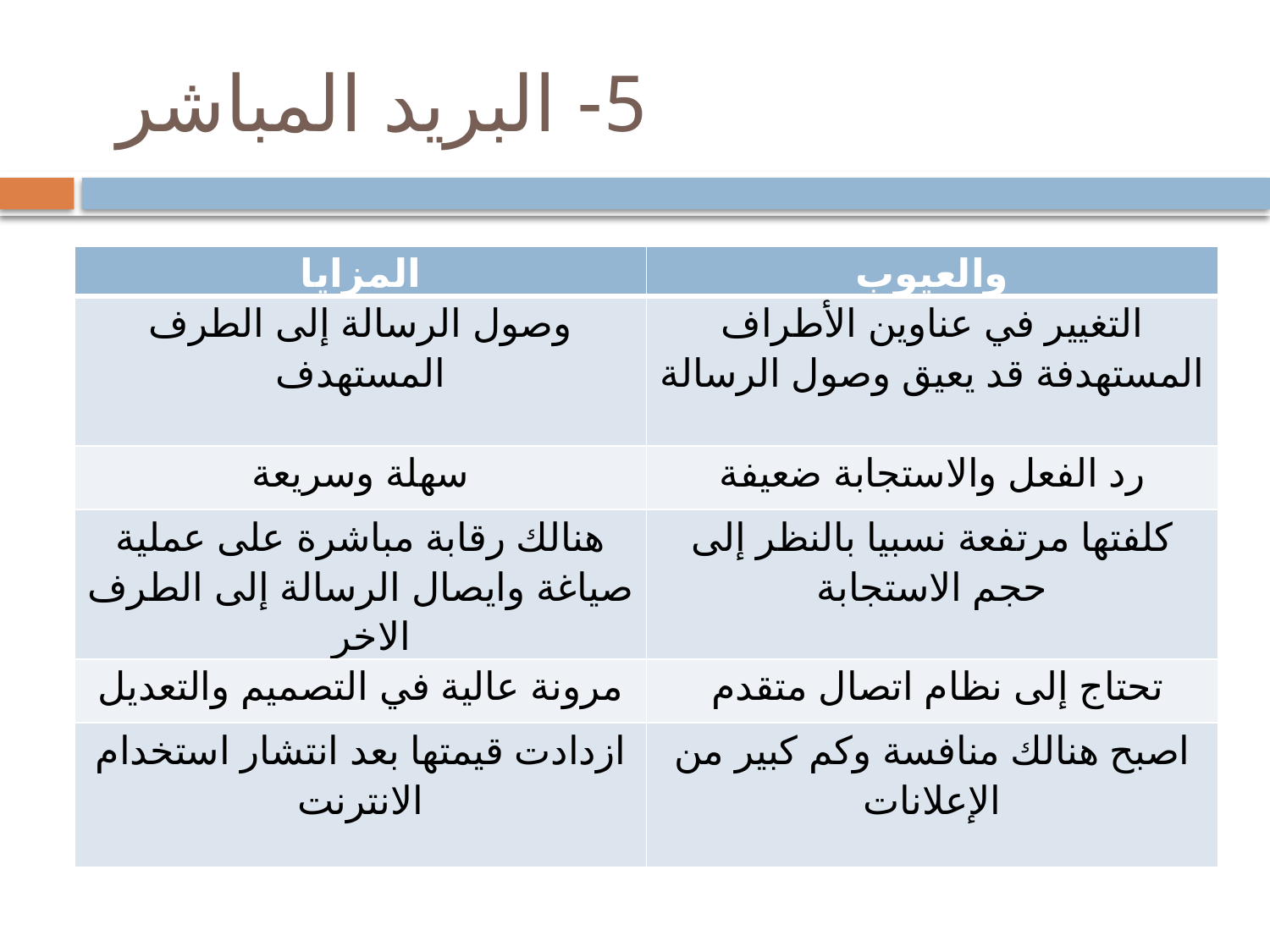

# 5- البريد المباشر
| المزايا | والعيوب |
| --- | --- |
| وصول الرسالة إلى الطرف المستهدف | التغيير في عناوين الأطراف المستهدفة قد يعيق وصول الرسالة |
| سهلة وسريعة | رد الفعل والاستجابة ضعيفة |
| هنالك رقابة مباشرة على عملية صياغة وايصال الرسالة إلى الطرف الاخر | كلفتها مرتفعة نسبيا بالنظر إلى حجم الاستجابة |
| مرونة عالية في التصميم والتعديل | تحتاج إلى نظام اتصال متقدم |
| ازدادت قيمتها بعد انتشار استخدام الانترنت | اصبح هنالك منافسة وكم كبير من الإعلانات |